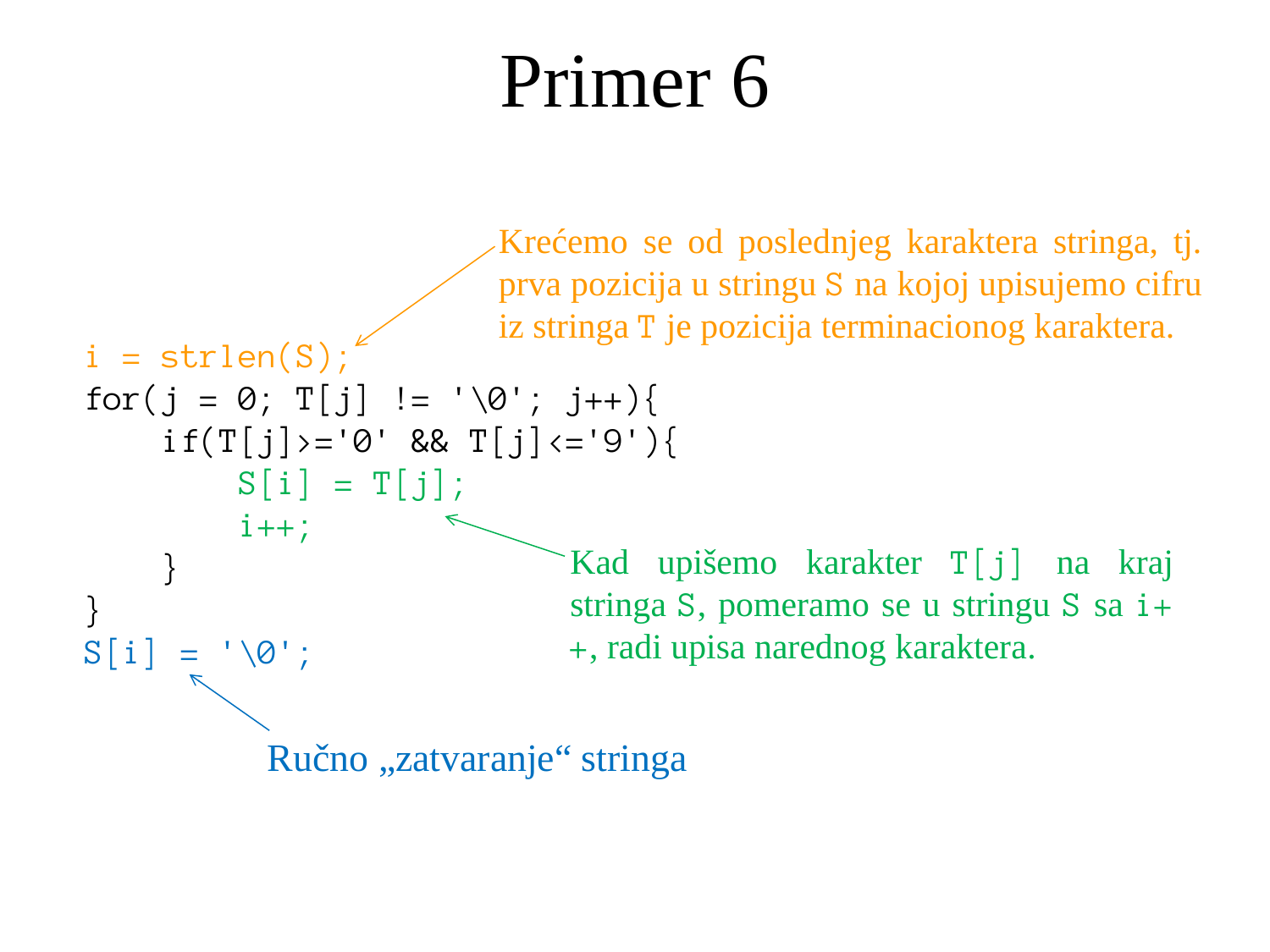

# Primer 6
Krećemo se od poslednjeg karaktera stringa, tj. prva pozicija u stringu S na kojoj upisujemo cifru iz stringa T je pozicija terminacionog karaktera.
i = strlen(S);
for(j = 0; T[j] != '\0'; j++){
    if(T[j]>='0' && T[j]<='9'){
        S[i] = T[j];
        i++;
    }
}
S[i] = '\0';
Kad upišemo karakter T[j] na kraj stringa S, pomeramo se u stringu S sa i++, radi upisa narednog karaktera.
Ručno „zatvaranje“ stringa